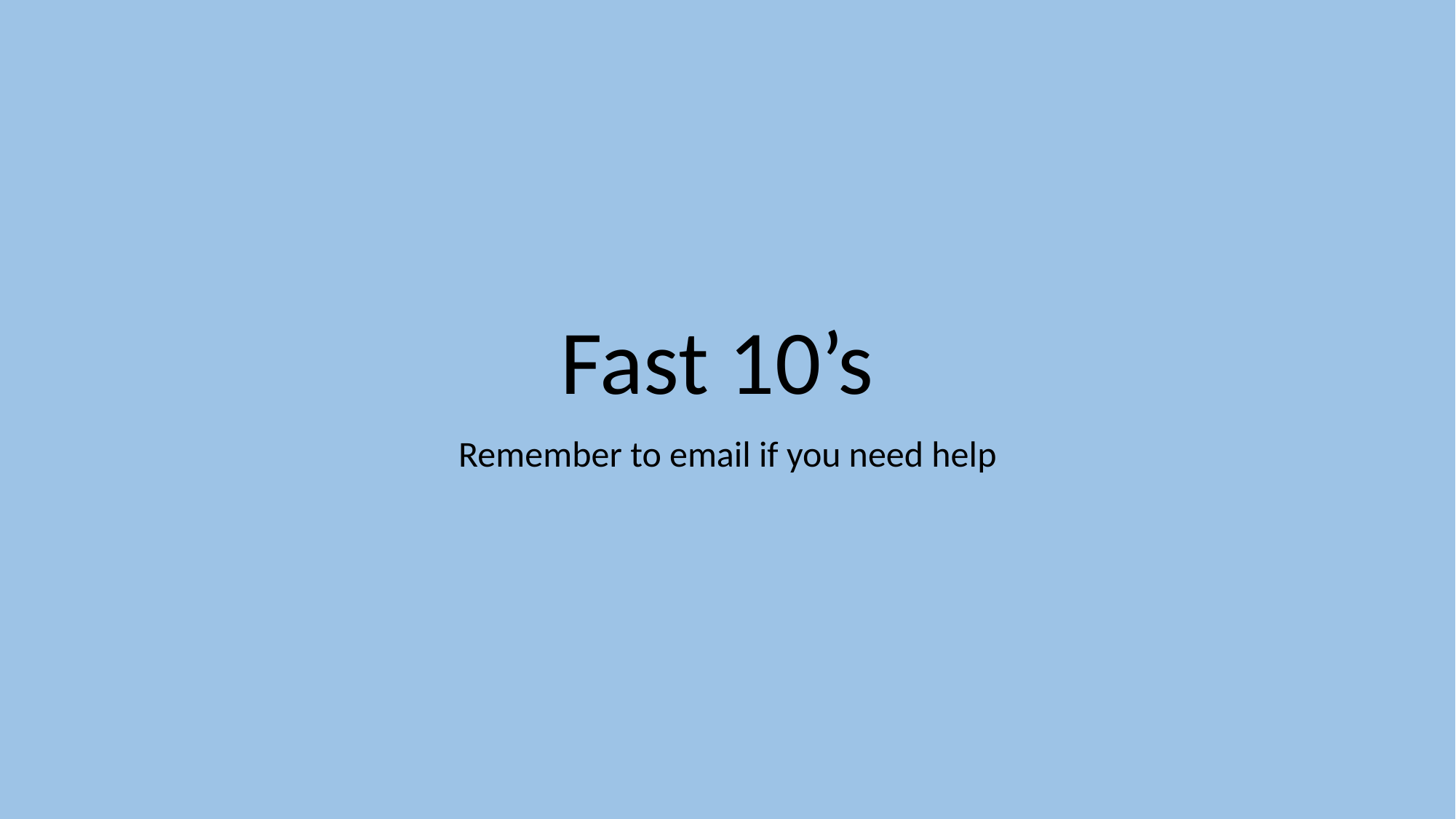

# Fast 10’s
Remember to email if you need help